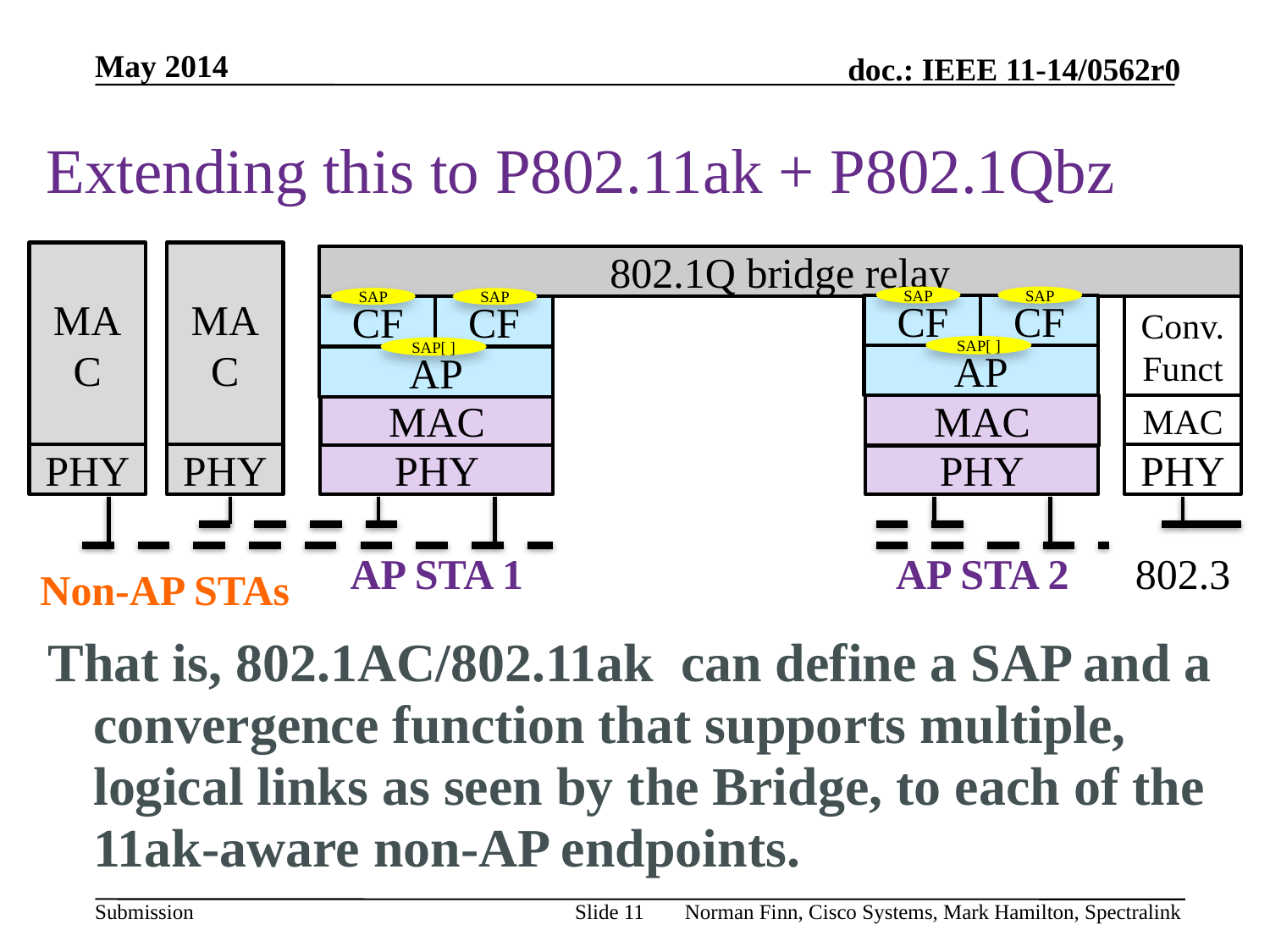

Extending this to P802.11ak + P802.1Qbz
MAC
MAC
802.1Q bridge relay
SAP
SAP
SAP
SAP
CF
CF
CF
CF
Conv.
Funct
SAP[ ]
SAP[ ]
AP
AP
MAC
MAC
MAC
PHY
PHY
PHY
PHY
PHY
AP STA 1
AP STA 2
802.3
Non-AP STAs
That is, 802.1AC/802.11ak  can define a SAP and a convergence function that supports multiple, logical links as seen by the Bridge, to each of the 11ak-aware non-AP endpoints.